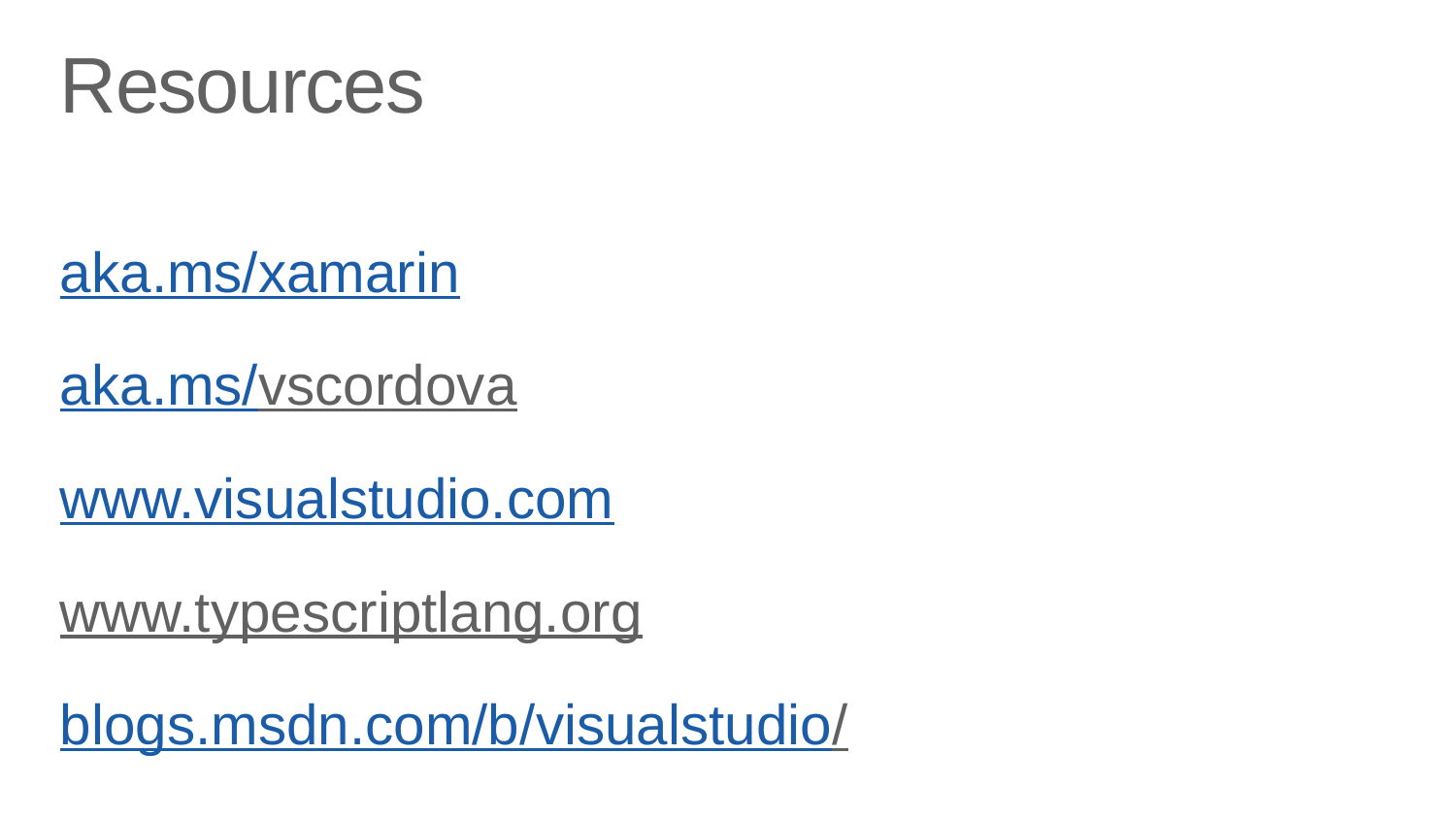

# Resources
aka.ms/xamarin
aka.ms/vscordova
www.visualstudio.com
www.typescriptlang.org
blogs.msdn.com/b/visualstudio/